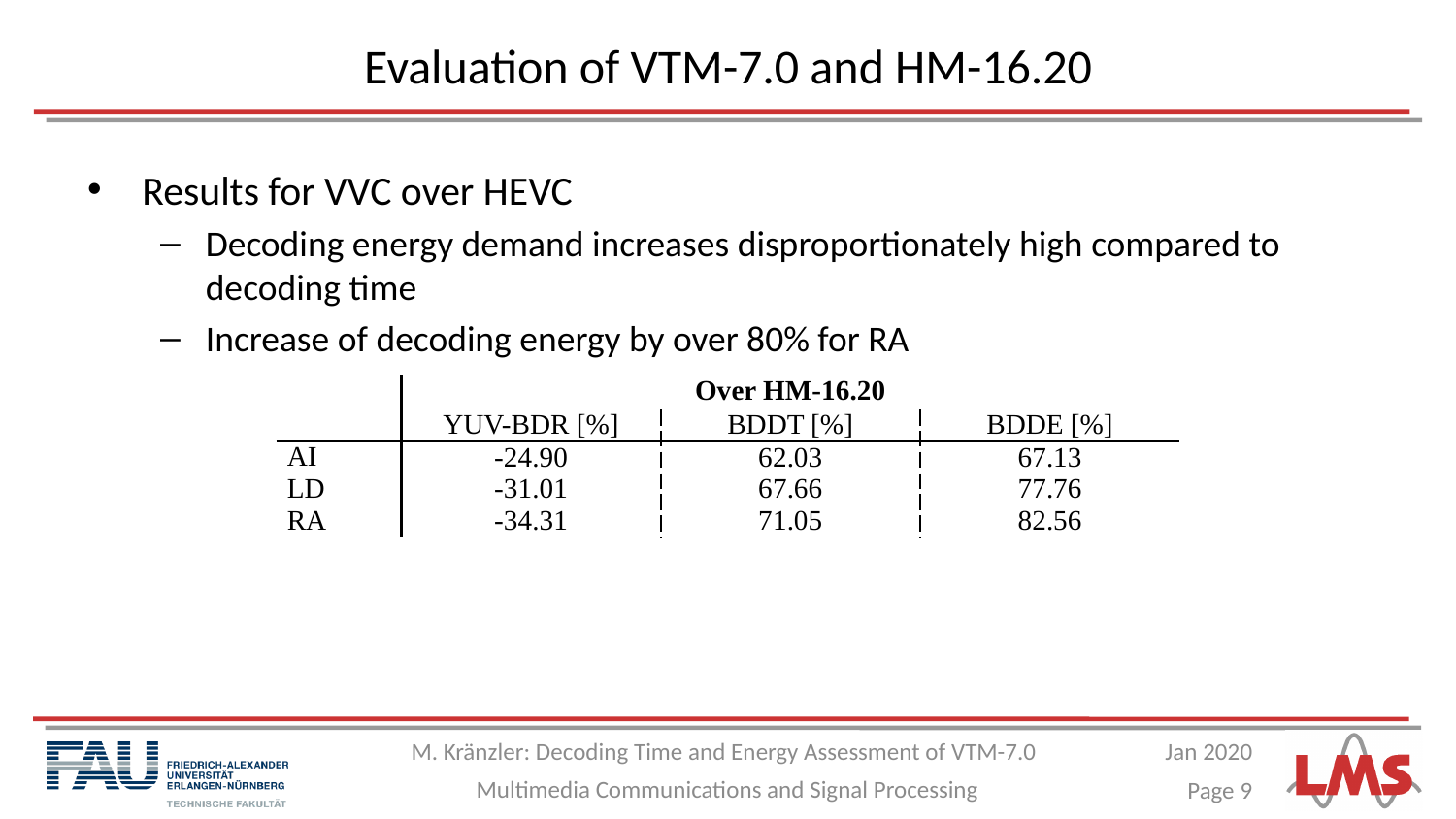

# Evaluation of VTM-7.0 and HM-16.20
Results for VVC over HEVC
Decoding energy demand increases disproportionately high compared to decoding time
Increase of decoding energy by over 80% for RA
|  |  | Over HM-16.20 |  |
| --- | --- | --- | --- |
|  | YUV-BDR [%] | BDDT [%] | BDDE [%] |
| AI | -24.90 | 62.03 | 67.13 |
| LD | -31.01 | 67.66 | 77.76 |
| RA | -34.31 | 71.05 | 82.56 |